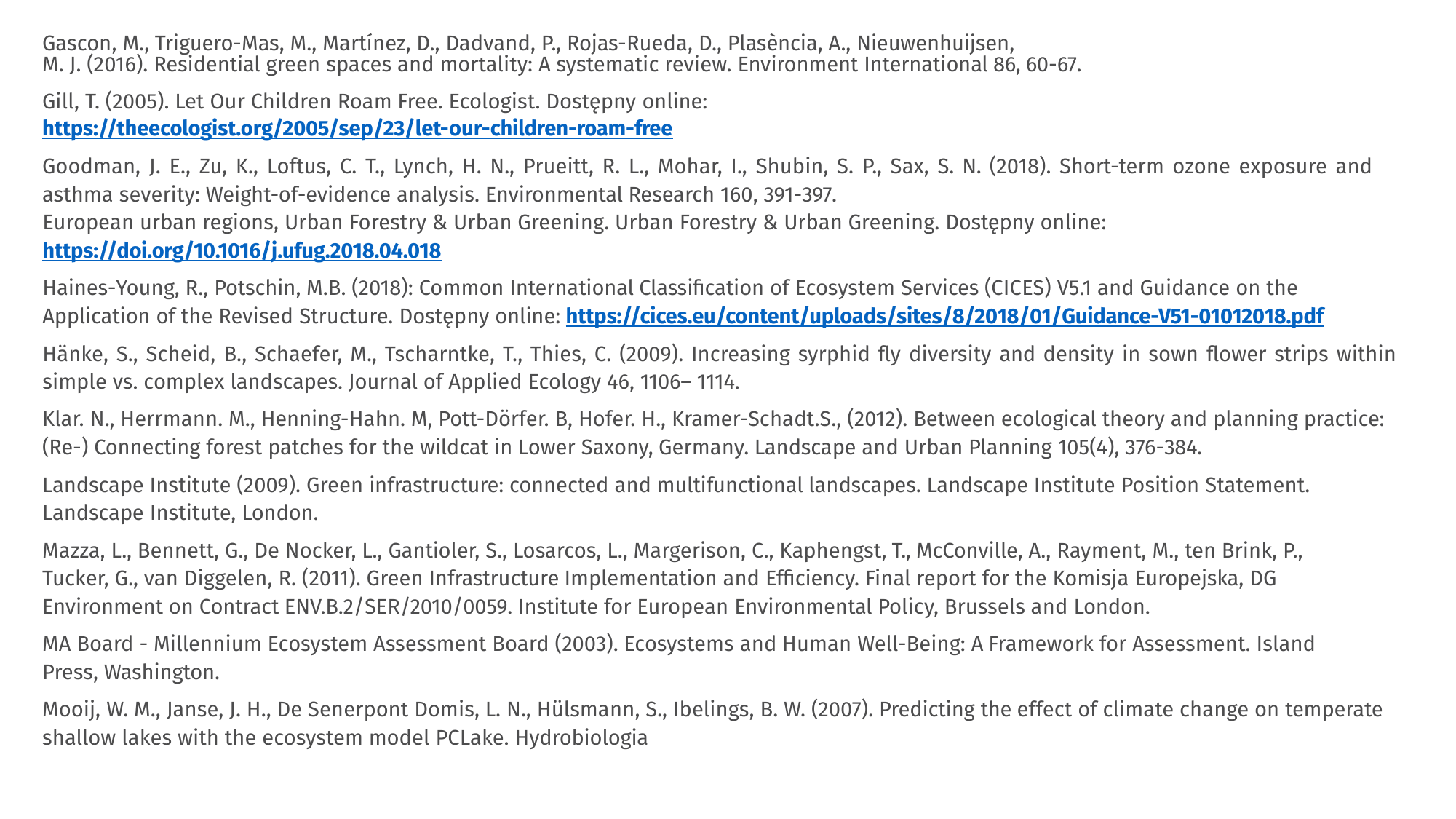

Gascon, M., Triguero-Mas, M., Martínez, D., Dadvand, P., Rojas-Rueda, D., Plasència, A., Nieuwenhuijsen,
M. J. (2016). Residential green spaces and mortality: A systematic review. Environment International 86, 60-67.
Gill, T. (2005). Let Our Children Roam Free. Ecologist. Dostępny online:
https://theecologist.org/2005/sep/23/let-our-children-roam-free
Goodman, J. E., Zu, K., Loftus, C. T., Lynch, H. N., Prueitt, R. L., Mohar, I., Shubin, S. P., Sax, S. N. (2018). Short-term ozone exposure and asthma severity: Weight-of-evidence analysis. Environmental Research 160, 391-397.
European urban regions, Urban Forestry & Urban Greening. Urban Forestry & Urban Greening. Dostępny online: https://doi.org/10.1016/j.ufug.2018.04.018
Haines-Young, R., Potschin, M.B. (2018): Common International Classification of Ecosystem Services (CICES) V5.1 and Guidance on the Application of the Revised Structure. Dostępny online: https://cices.eu/content/uploads/sites/8/2018/01/Guidance-V51-01012018.pdf
Hänke, S., Scheid, B., Schaefer, M., Tscharntke, T., Thies, C. (2009). Increasing syrphid fly diversity and density in sown flower strips within simple vs. complex landscapes. Journal of Applied Ecology 46, 1106– 1114.
Klar. N., Herrmann. M., Henning-Hahn. M, Pott-Dörfer. B, Hofer. H., Kramer-Schadt.S., (2012). Between ecological theory and planning practice: (Re-) Connecting forest patches for the wildcat in Lower Saxony, Germany. Landscape and Urban Planning 105(4), 376-384.
Landscape Institute (2009). Green infrastructure: connected and multifunctional landscapes. Landscape Institute Position Statement. Landscape Institute, London.
Mazza, L., Bennett, G., De Nocker, L., Gantioler, S., Losarcos, L., Margerison, C., Kaphengst, T., McConville, A., Rayment, M., ten Brink, P., Tucker, G., van Diggelen, R. (2011). Green Infrastructure Implementation and Efficiency. Final report for the Komisja Europejska, DG Environment on Contract ENV.B.2/SER/2010/0059. Institute for European Environmental Policy, Brussels and London.
MA Board - Millennium Ecosystem Assessment Board (2003). Ecosystems and Human Well-Being: A Framework for Assessment. Island Press, Washington.
Mooij, W. M., Janse, J. H., De Senerpont Domis, L. N., Hülsmann, S., Ibelings, B. W. (2007). Predicting the effect of climate change on temperate shallow lakes with the ecosystem model PCLake. Hydrobiologia